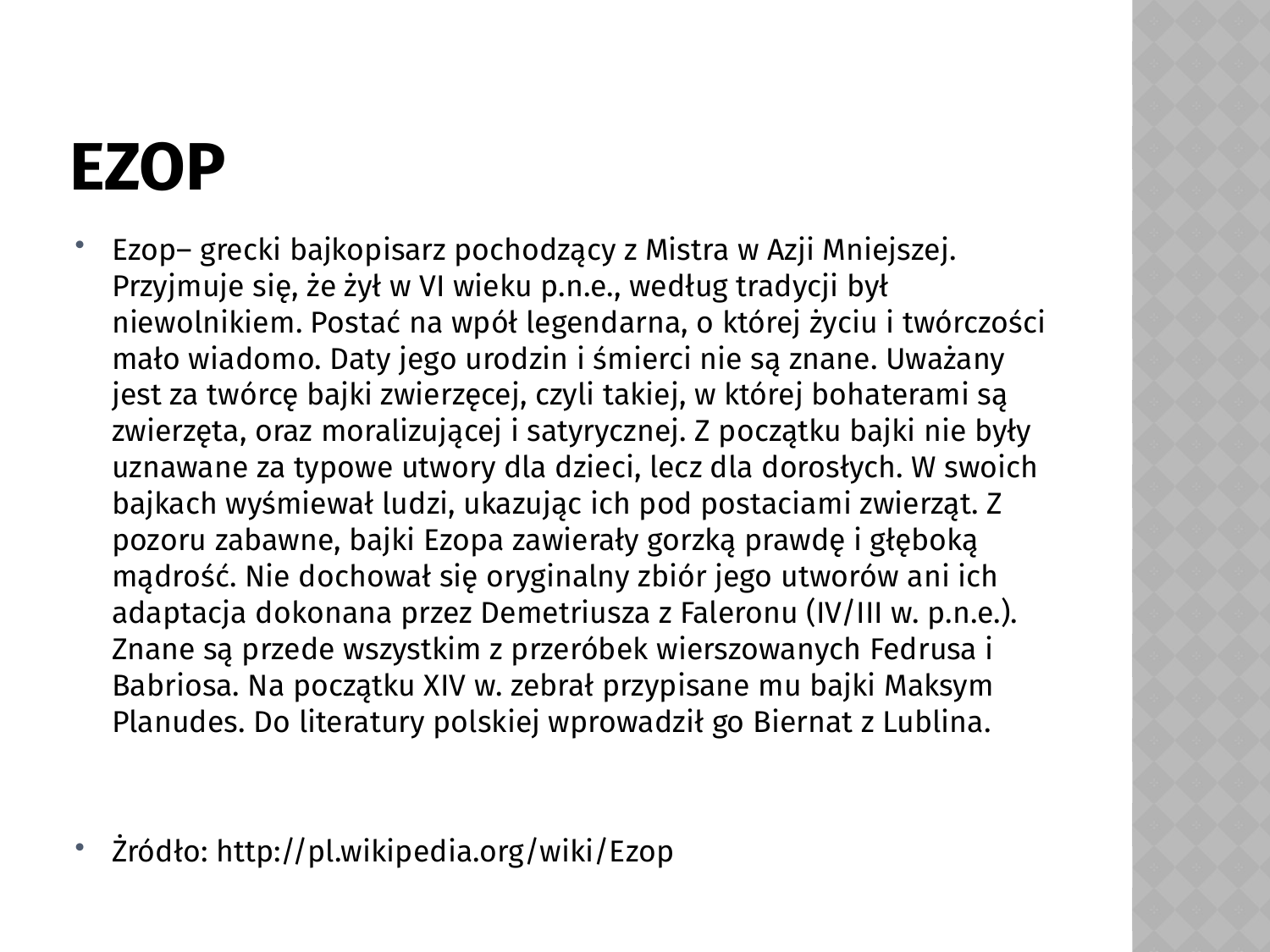

# Ezop
Ezop– grecki bajkopisarz pochodzący z Mistra w Azji Mniejszej. Przyjmuje się, że żył w VI wieku p.n.e., według tradycji był niewolnikiem. Postać na wpół legendarna, o której życiu i twórczości mało wiadomo. Daty jego urodzin i śmierci nie są znane. Uważany jest za twórcę bajki zwierzęcej, czyli takiej, w której bohaterami są zwierzęta, oraz moralizującej i satyrycznej. Z początku bajki nie były uznawane za typowe utwory dla dzieci, lecz dla dorosłych. W swoich bajkach wyśmiewał ludzi, ukazując ich pod postaciami zwierząt. Z pozoru zabawne, bajki Ezopa zawierały gorzką prawdę i głęboką mądrość. Nie dochował się oryginalny zbiór jego utworów ani ich adaptacja dokonana przez Demetriusza z Faleronu (IV/III w. p.n.e.). Znane są przede wszystkim z przeróbek wierszowanych Fedrusa i Babriosa. Na początku XIV w. zebrał przypisane mu bajki Maksym Planudes. Do literatury polskiej wprowadził go Biernat z Lublina.

Żródło: http://pl.wikipedia.org/wiki/Ezop